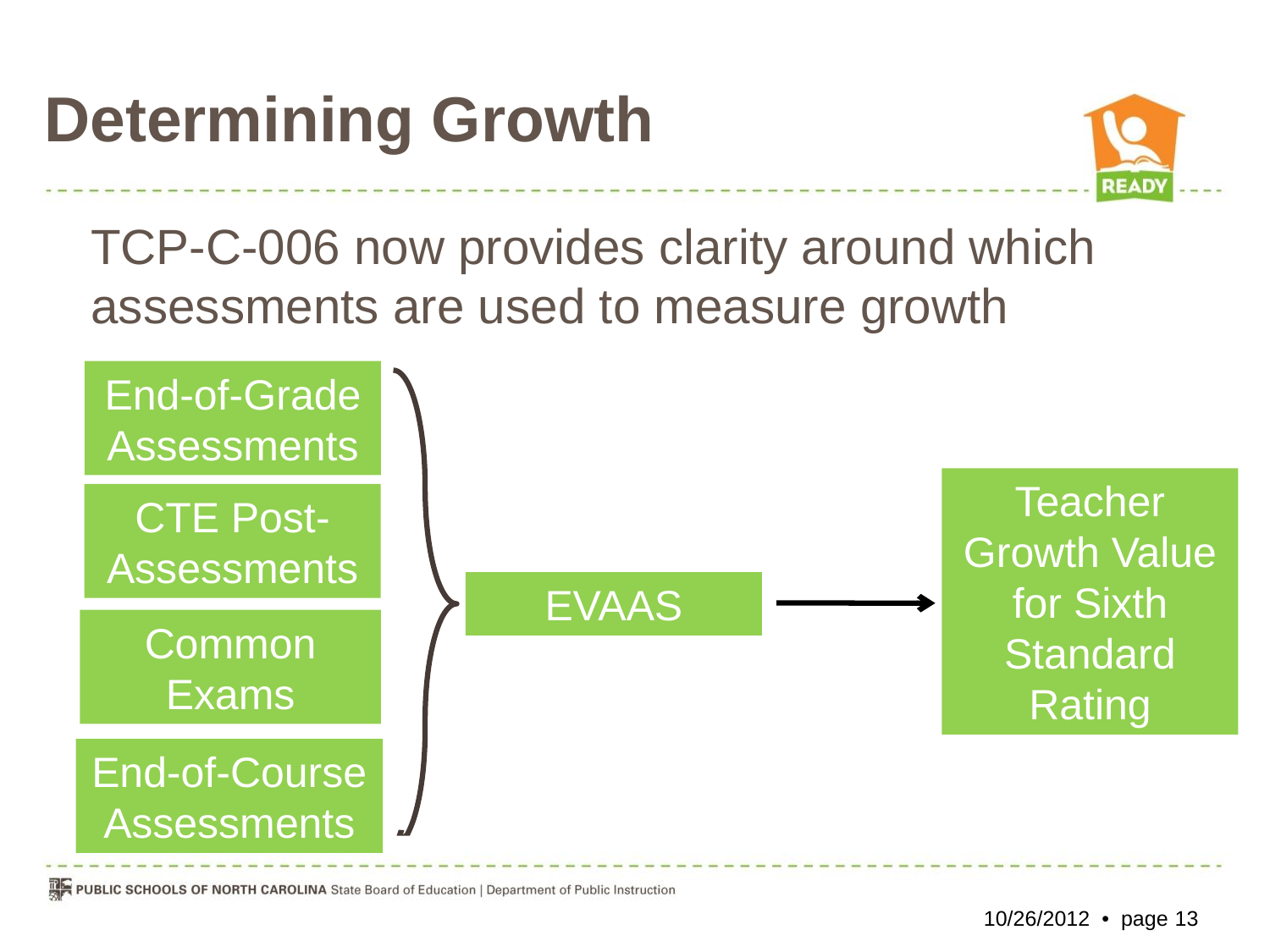

Determining Growth
	TCP-C-006 now provides clarity around which assessments are used to measure growth
What do we need?
End-of-Grade Assessments

Teacher Growth Value for Sixth Standard Rating
CTE Post- Assessments
EVAAS
Common Exams
End-of-Course Assessments

10/26/2012  •  page 13